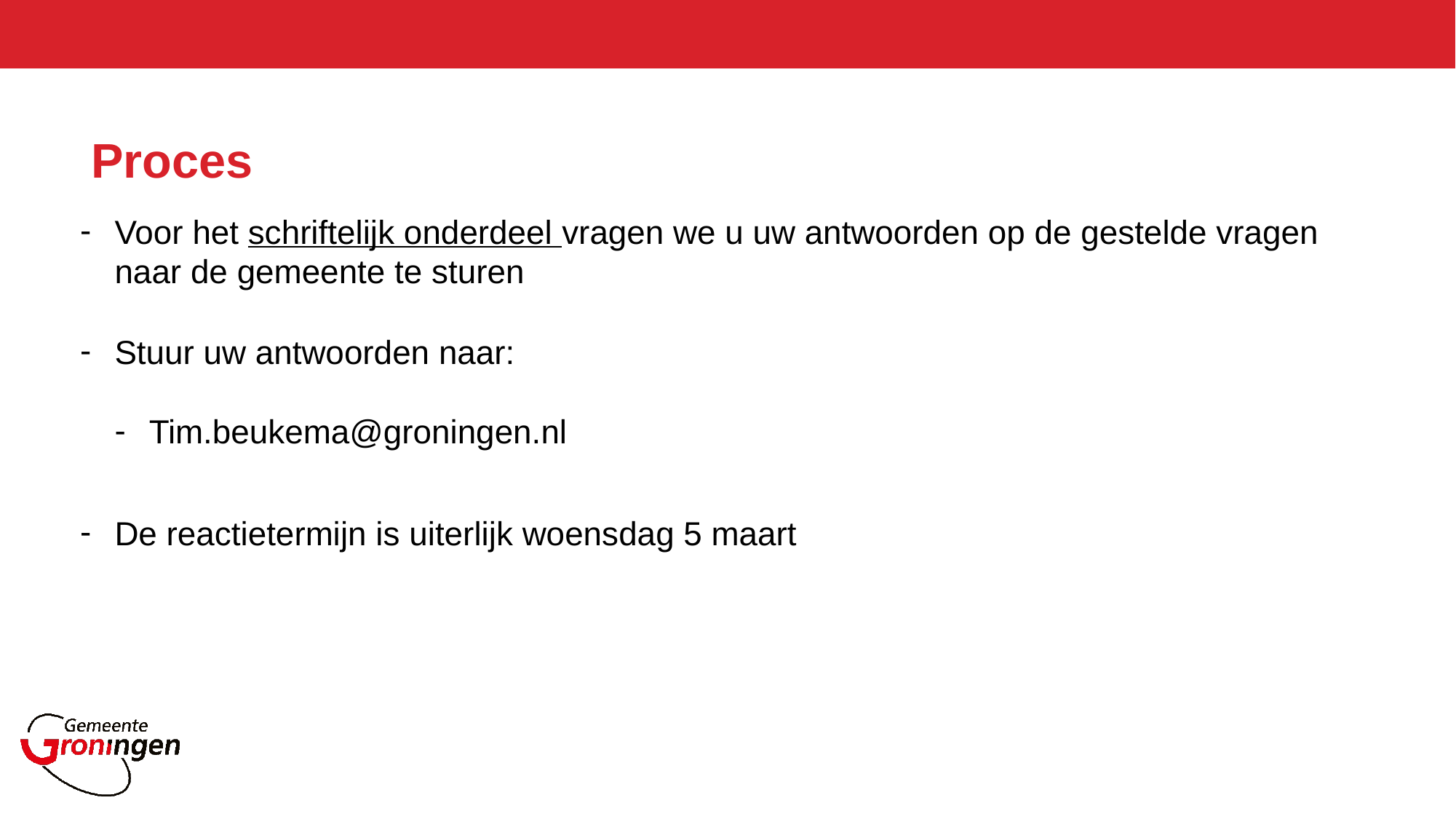

# Proces
Voor het schriftelijk onderdeel vragen we u uw antwoorden op de gestelde vragen naar de gemeente te sturen

Stuur uw antwoorden naar:

Tim.beukema@groningen.nl

De reactietermijn is uiterlijk woensdag 5 maart